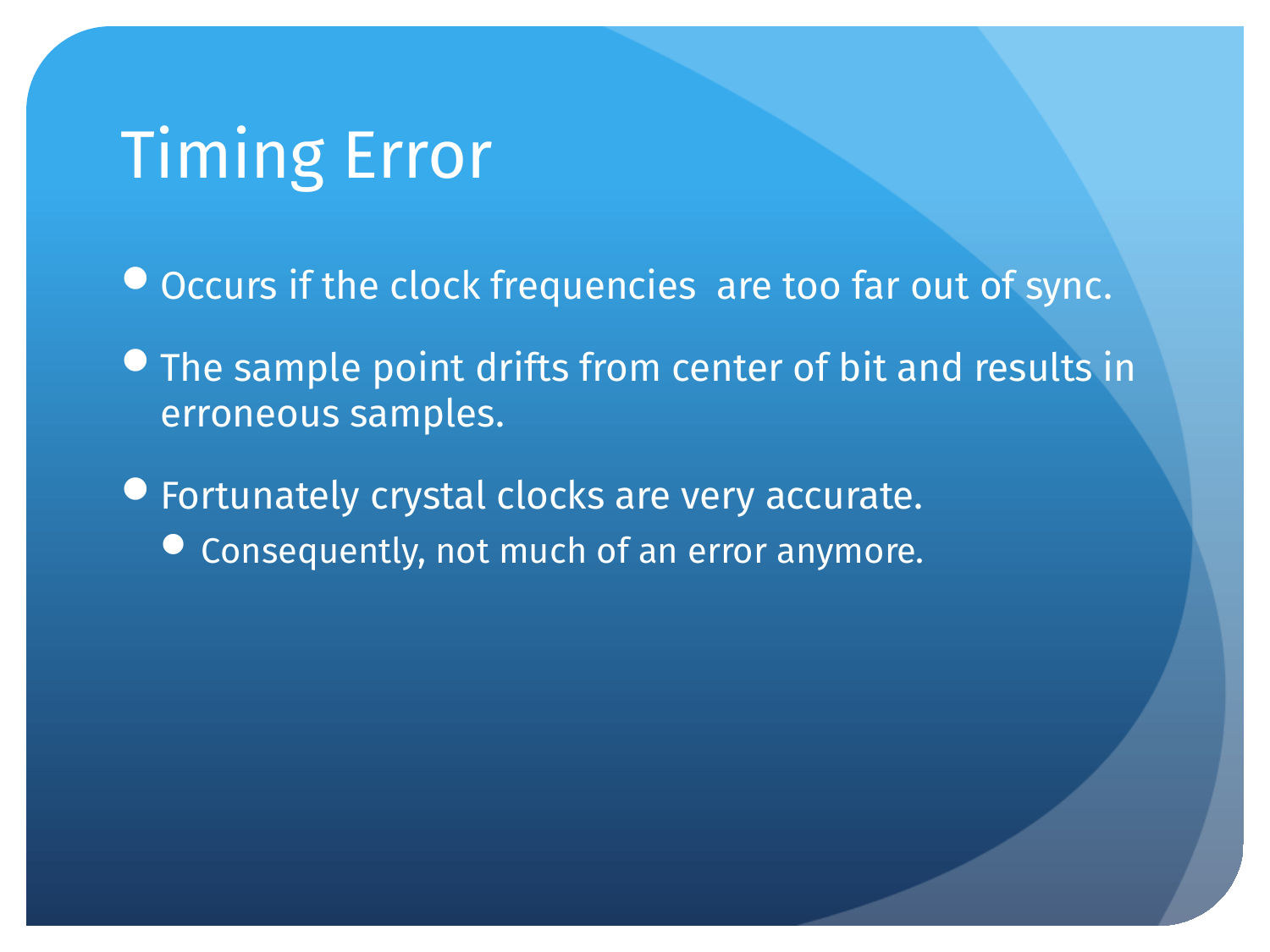

# Timing Error
Occurs if the clock frequencies  are too far out of sync.
The sample point drifts from center of bit and results in erroneous samples.
Fortunately crystal clocks are very accurate.
Consequently, not much of an error anymore.